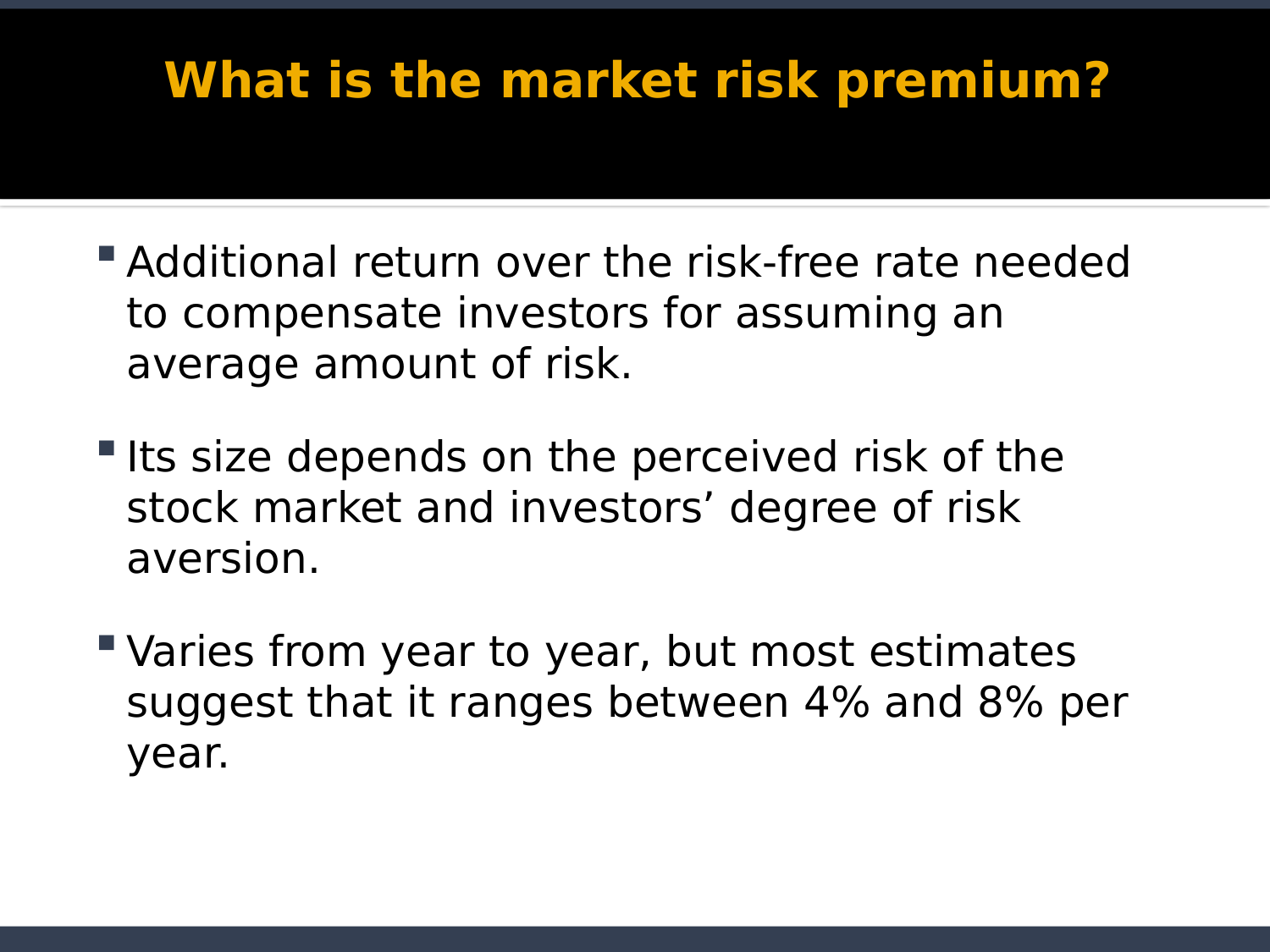

# What is the market risk premium?
Additional return over the risk-free rate needed to compensate investors for assuming an average amount of risk.
Its size depends on the perceived risk of the stock market and investors’ degree of risk aversion.
Varies from year to year, but most estimates suggest that it ranges between 4% and 8% per year.